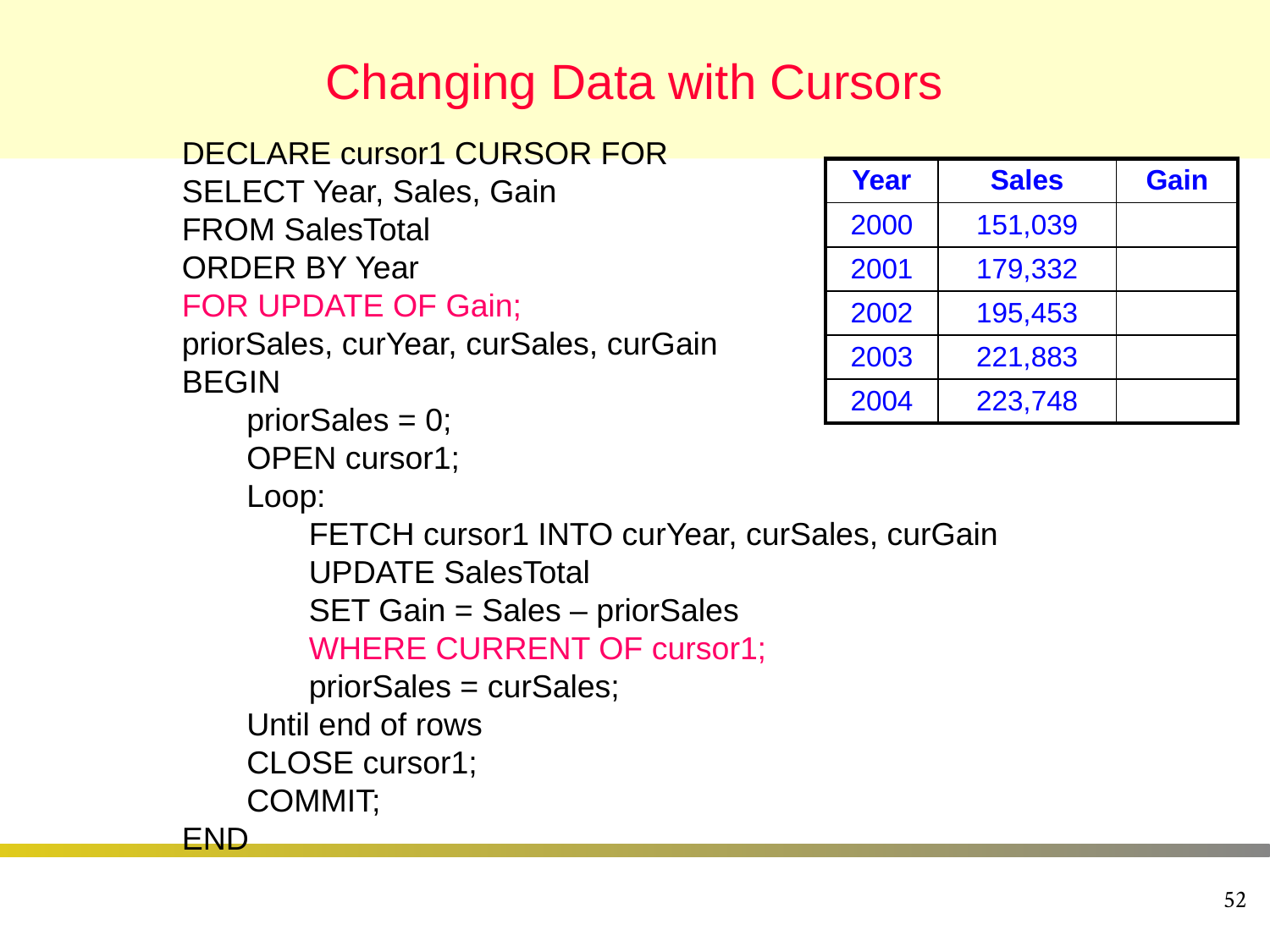

# Changing Data with Cursors
DECLARE cursor1 CURSOR FOR
SELECT Year, Sales, Gain
FROM SalesTotal
ORDER BY Year
FOR UPDATE OF Gain;
priorSales, curYear, curSales, curGain
BEGIN
	priorSales = 0;
	OPEN cursor1;
	Loop:
		FETCH cursor1 INTO curYear, curSales, curGain
		UPDATE SalesTotal
		SET Gain = Sales – priorSales
		WHERE CURRENT OF cursor1;
		priorSales = curSales;
	Until end of rows
	CLOSE cursor1;
	COMMIT;
END
| Year | Sales | Gain |
| --- | --- | --- |
| 2000 | 151,039 |  |
| 2001 | 179,332 |  |
| 2002 | 195,453 |  |
| 2003 | 221,883 |  |
| 2004 | 223,748 |  |
52